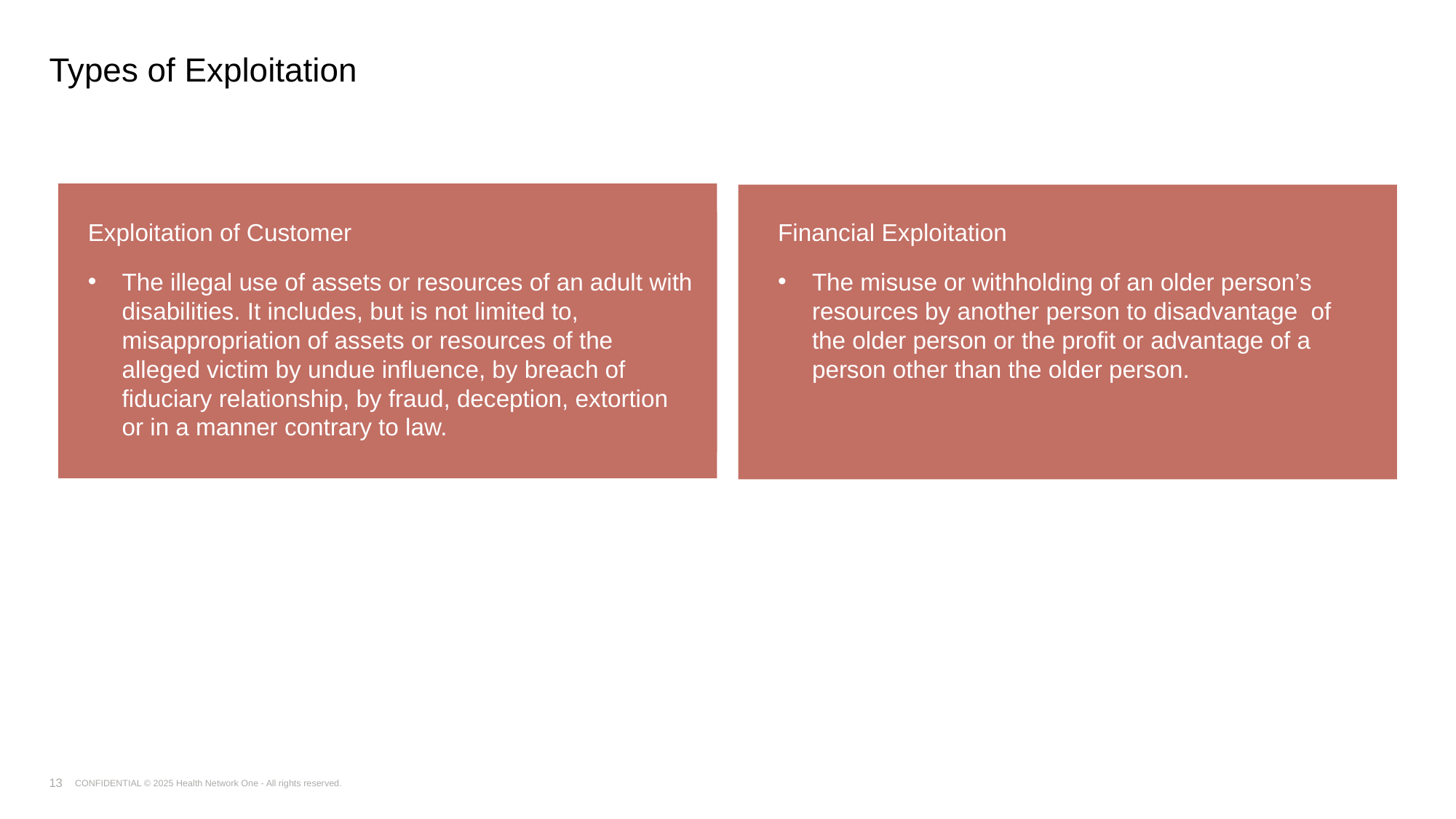

# Types of Exploitation

Financial Exploitation
The misuse or withholding of an older person’s resources by another person to disadvantage  of the older person or the profit or advantage of a person other than the older person.
Exploitation of Customer
The illegal use of assets or resources of an adult with disabilities. It includes, but is not limited to, misappropriation of assets or resources of the alleged victim by undue influence, by breach of fiduciary relationship, by fraud, deception, extortion or in a manner contrary to law.
13